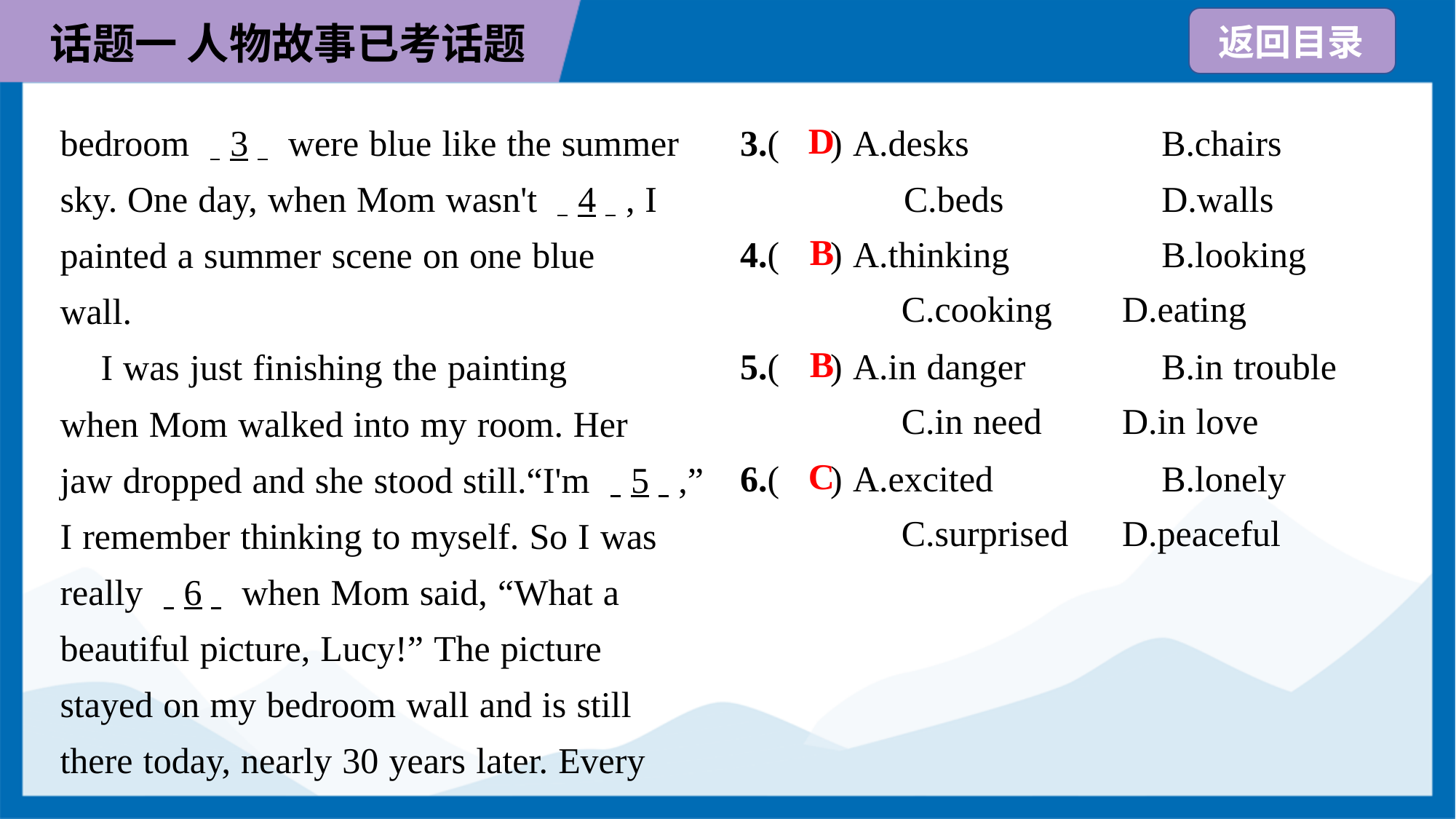

3.(     ) A.desks	             B.chairs
                  C.beds	             D.walls
bedroom . .3. . were blue like the summer
sky. One day, when Mom wasn't . .4. ., I
painted a summer scene on one blue
wall.
    I was just finishing the painting
when Mom walked into my room. Her
jaw dropped and she stood still.“I'm . .5. .,”
I remember thinking to myself. So I was
really . .6. . when Mom said, “What a
beautiful picture, Lucy!” The picture
stayed on my bedroom wall and is still
there today, nearly 30 years later. Every

D
4.(     ) A.thinking	B.looking
C.cooking	D.eating
B
5.(     ) A.in danger	B.in trouble
C.in need	D.in love
B
6.(     ) A.excited	B.lonely
C.surprised	D.peaceful
C